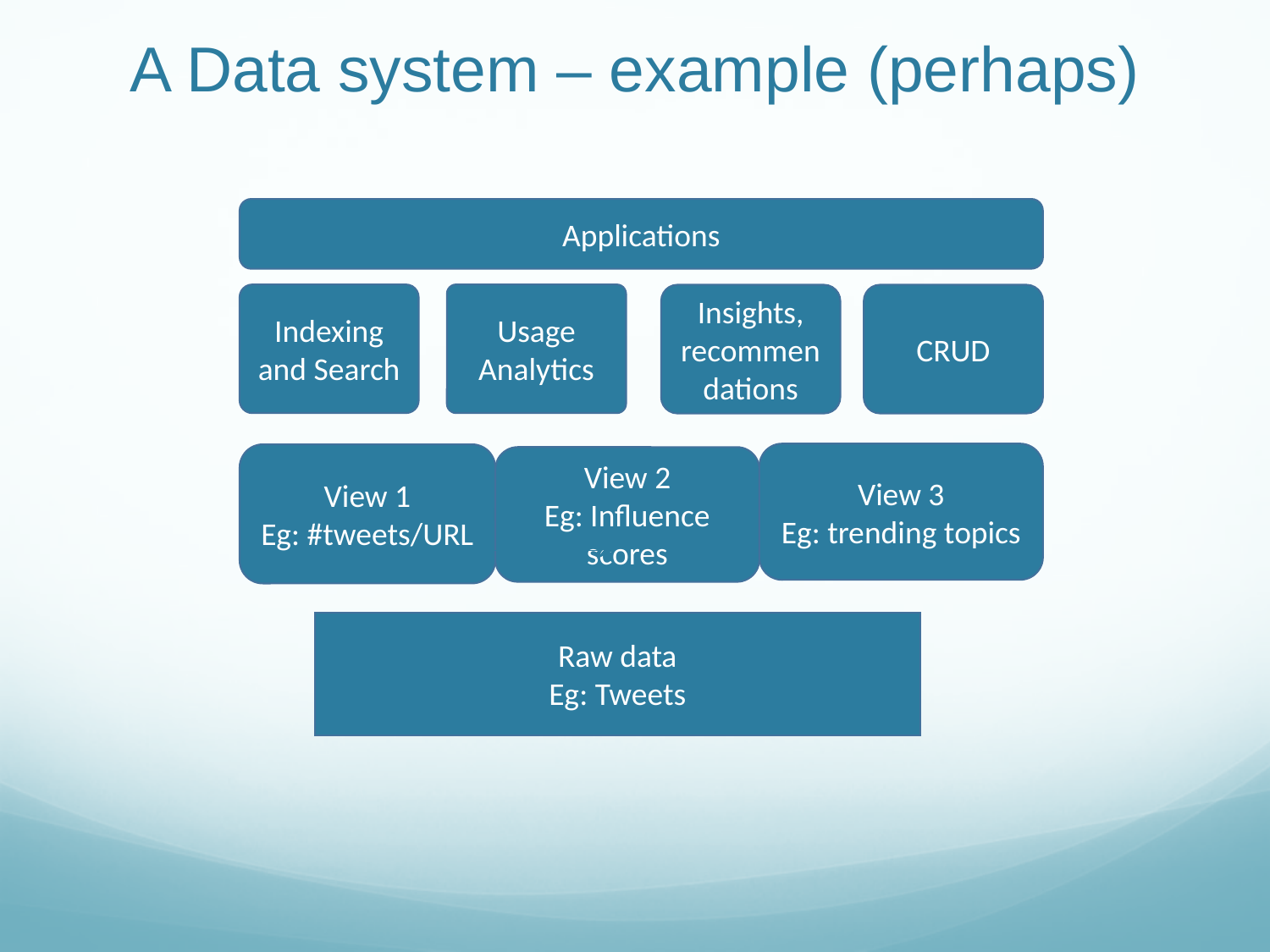

# A Data system – example (perhaps)
Applications

Indexing and Search
Usage Analytics
Insights, recommendations
CRUD
View 3
Eg: trending topics
View 1
Eg: #tweets/URL
View 2
Eg: Influence scores
Raw data
Eg: Tweets